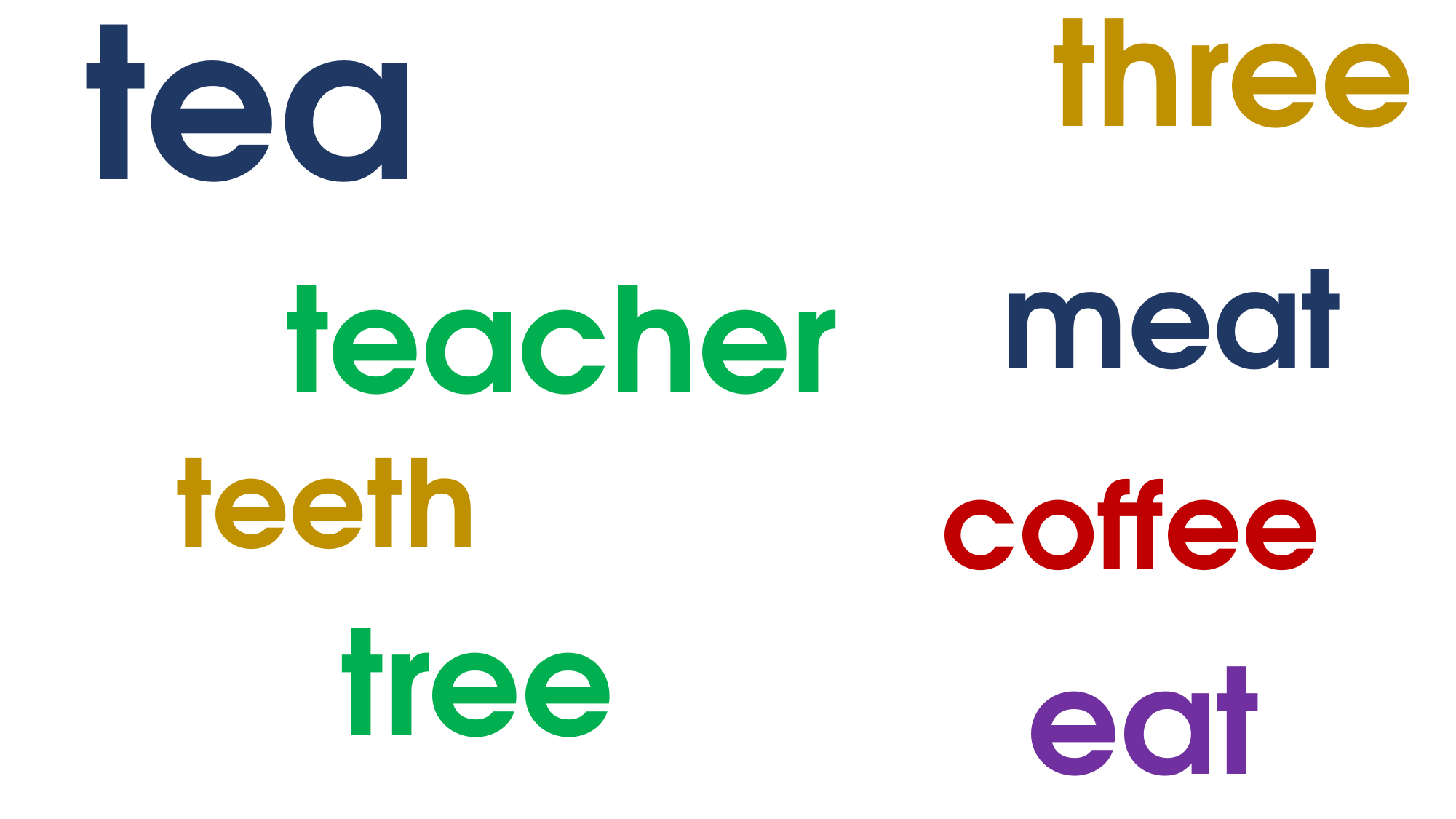

tea
three
meat
teacher
teeth
coffee
tree
eat